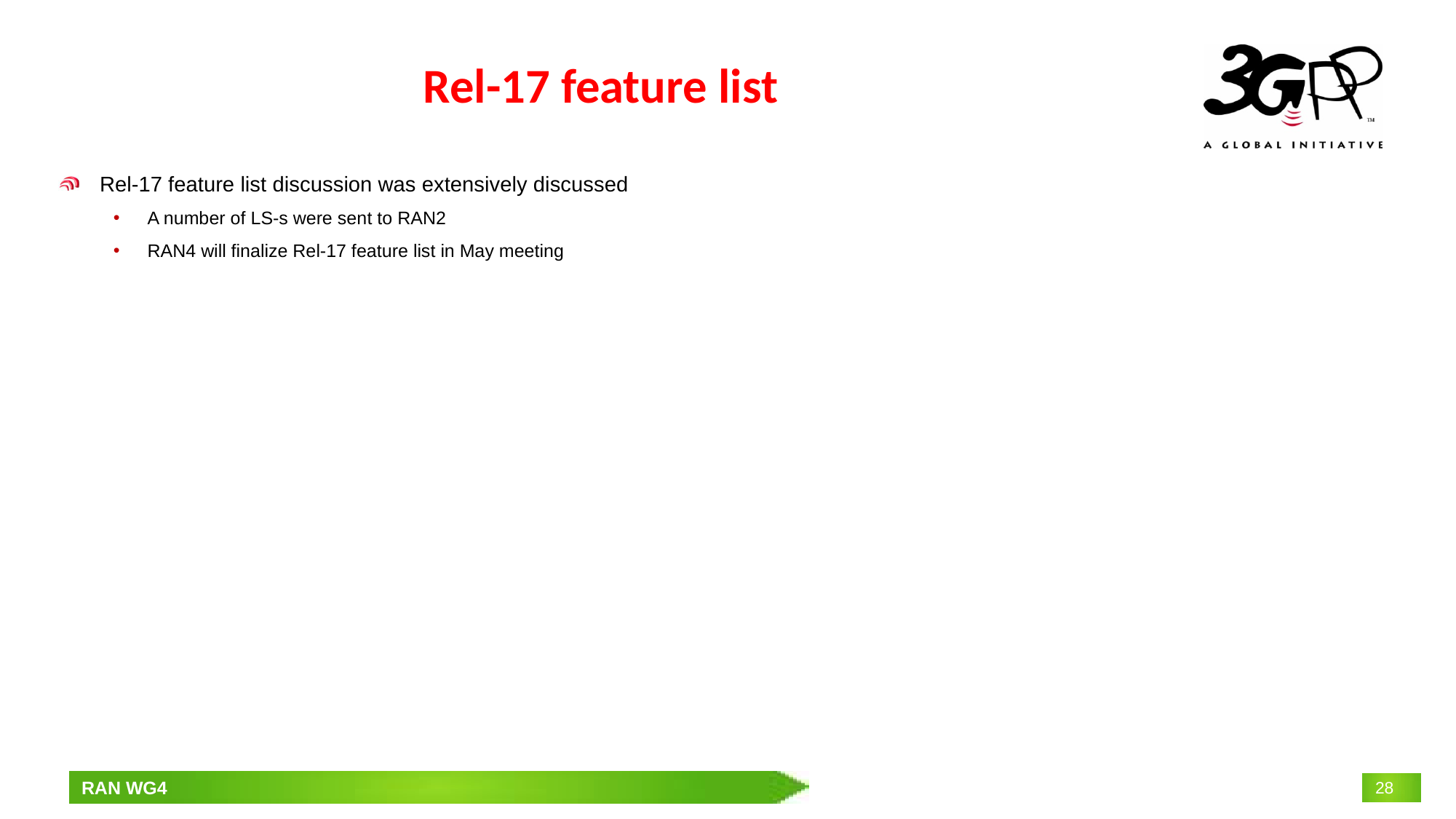

# Rel-17 feature list
Rel-17 feature list discussion was extensively discussed
A number of LS-s were sent to RAN2
RAN4 will finalize Rel-17 feature list in May meeting